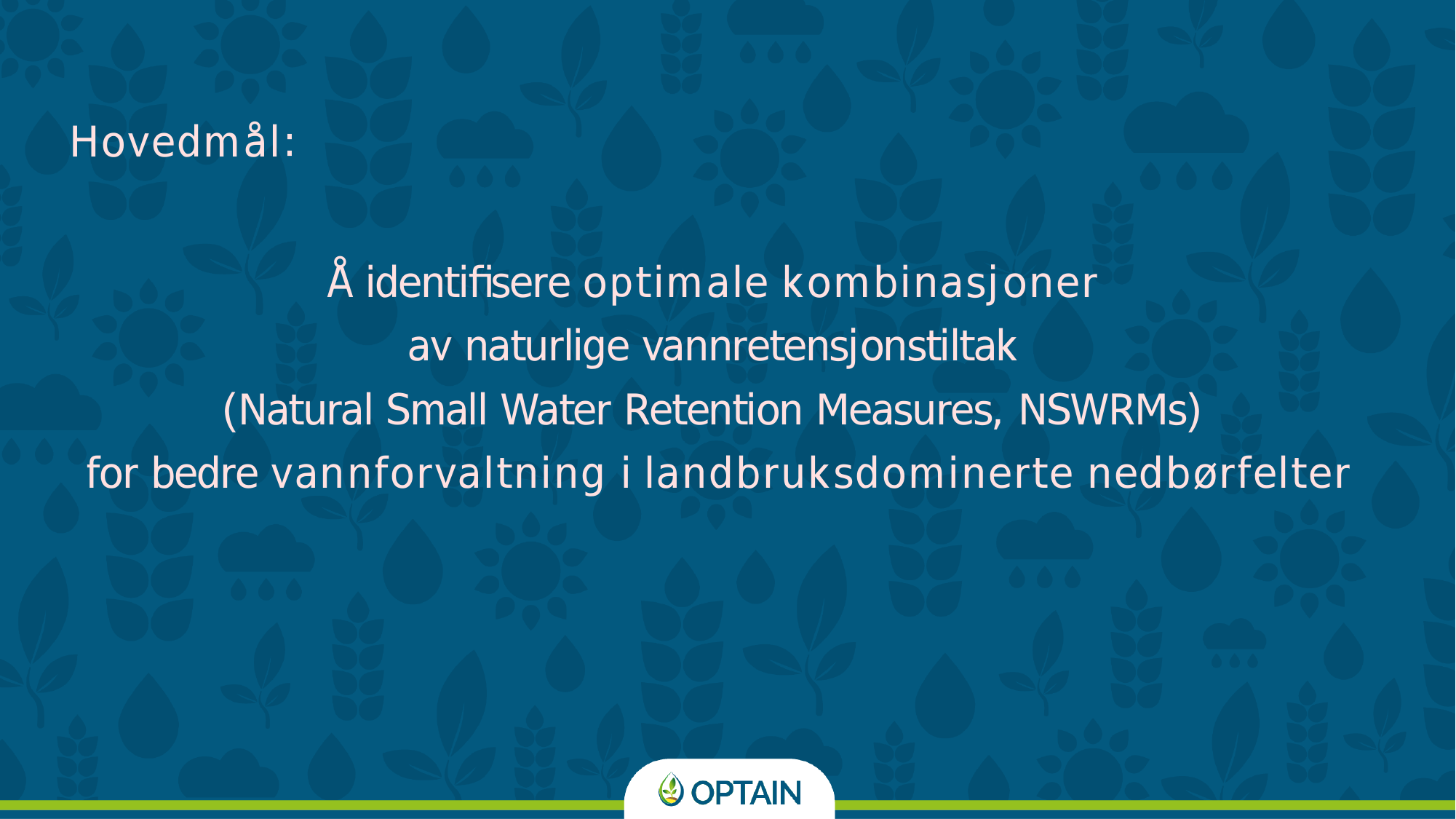

Hovedmål:

Å identifisere optimale kombinasjoner
av naturlige vannretensjonstiltak
(Natural Small Water Retention Measures, NSWRMs)
for bedre vannforvaltning i landbruksdominerte nedbørfelter